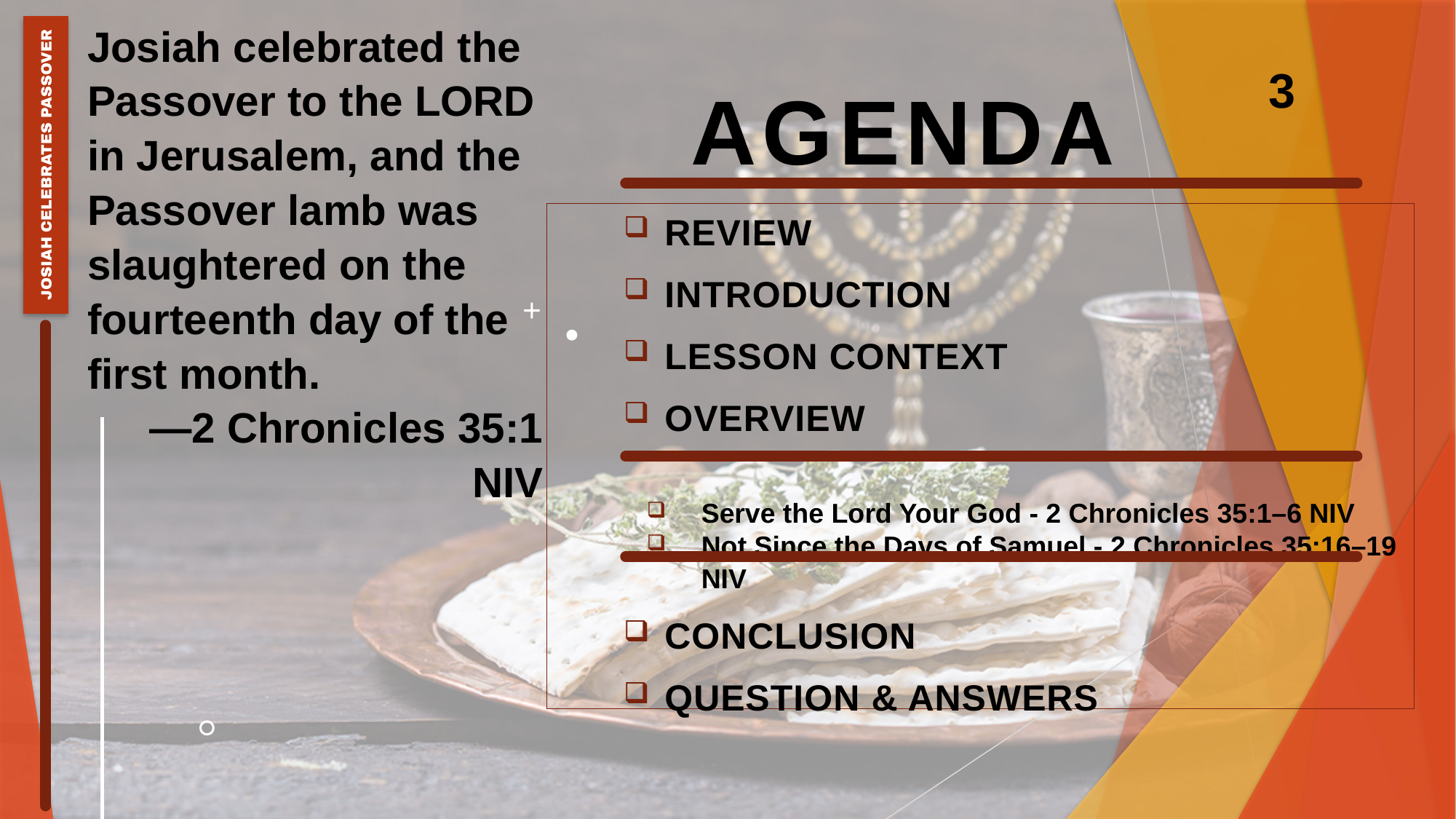

# Agenda
Josiah Celebrates Passover
Josiah celebrated the Passover to the LORD in Jerusalem, and the Passover lamb was slaughtered on the fourteenth day of the first month.
—2 Chronicles 35:1 NIV
3
Review
Introduction
Lesson Context
Overview

Serve the Lord Your God - 2 Chronicles 35:1–6 NIV
Not Since the Days of Samuel - 2 Chronicles 35:16–19 NIV
Conclusion
Question & Answers